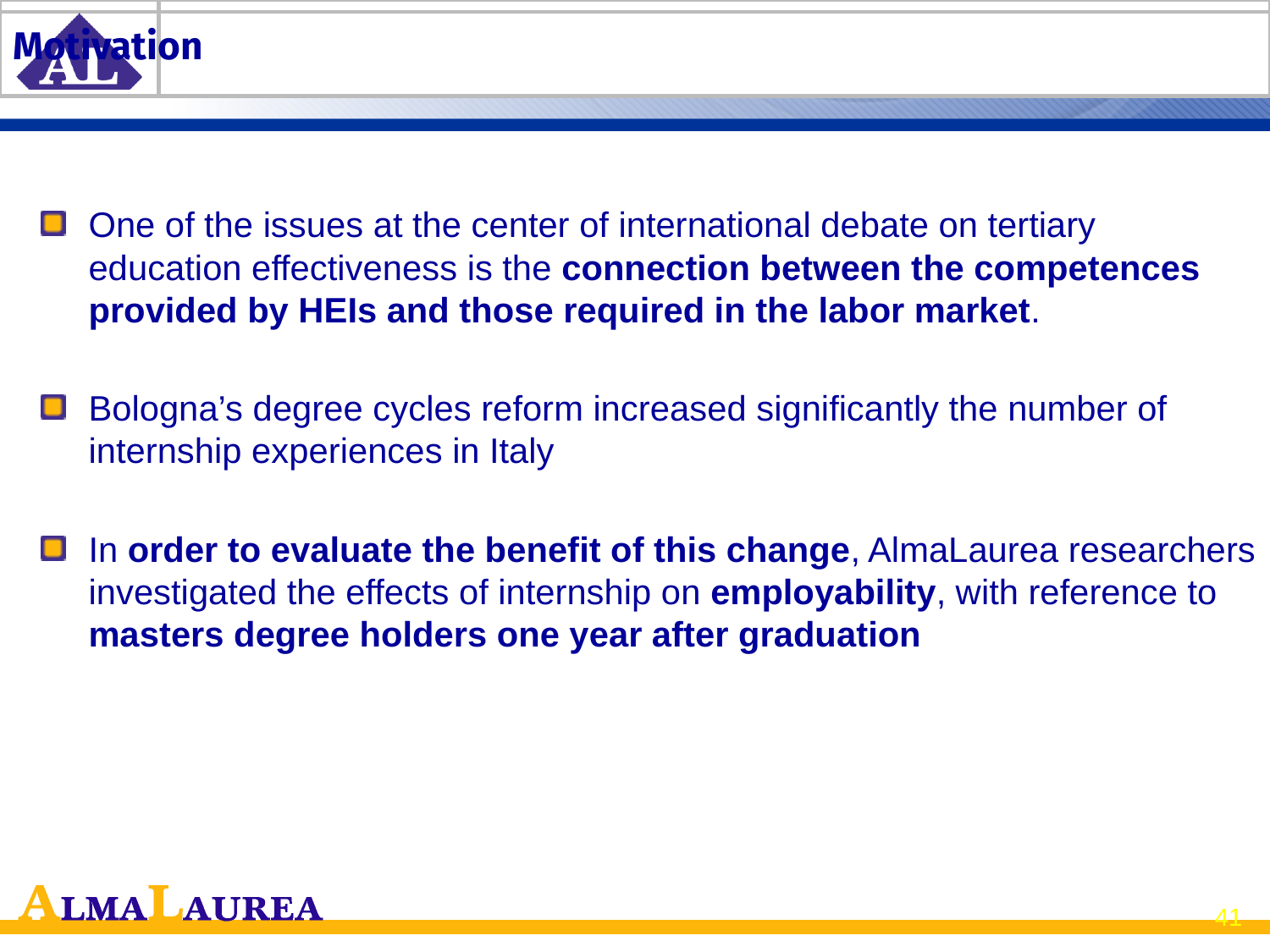

# Motivation
One of the issues at the center of international debate on tertiary education effectiveness is the connection between the competences provided by HEIs and those required in the labor market.

Bologna’s degree cycles reform increased significantly the number of internship experiences in Italy

In order to evaluate the benefit of this change, AlmaLaurea researchers investigated the effects of internship on employability, with reference to masters degree holders one year after graduation

41